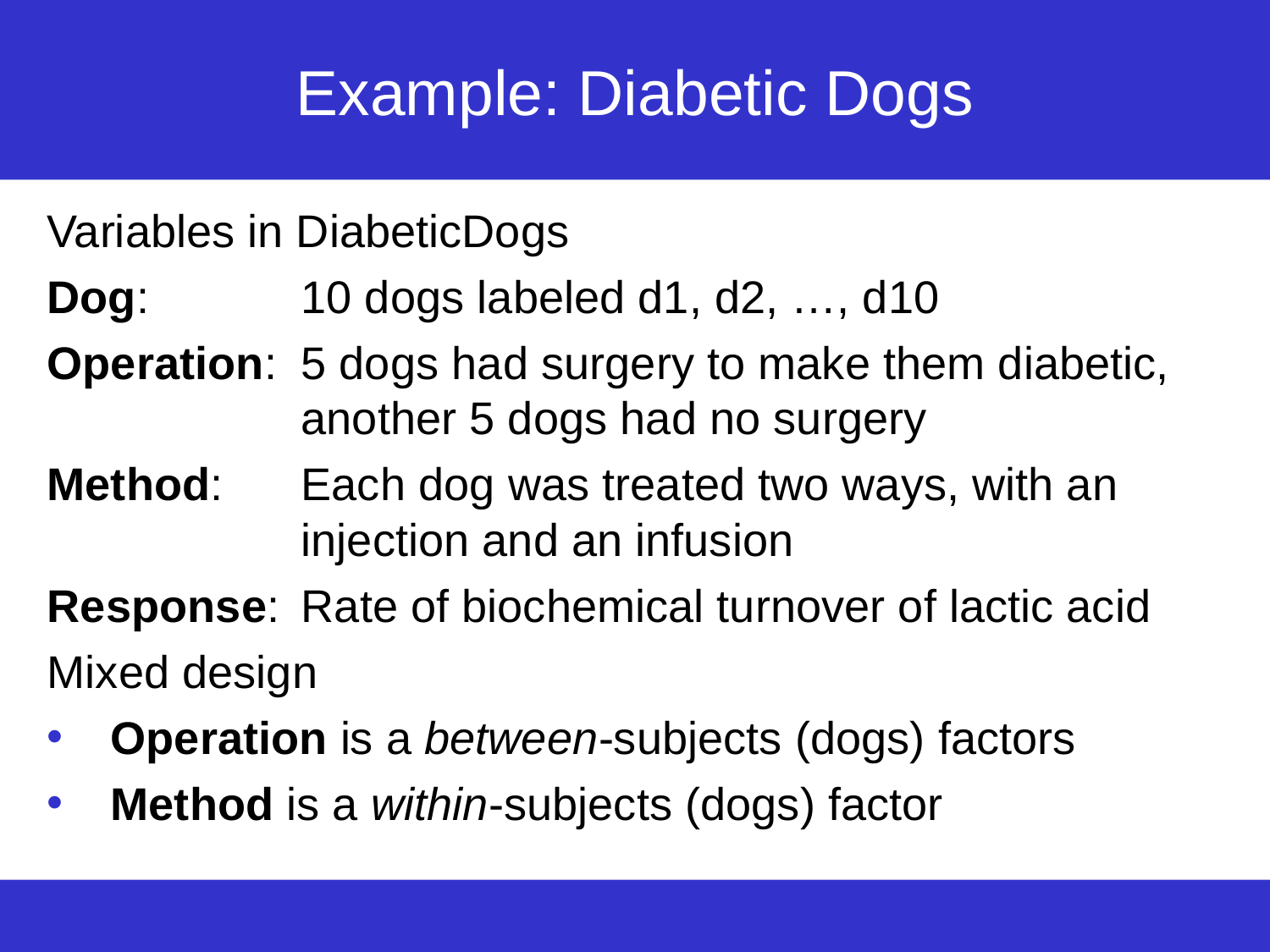

# Example: Diabetic Dogs
Variables in DiabeticDogs
Dog:		10 dogs labeled d1, d2, …, d10
Operation:	5 dogs had surgery to make them diabetic, 			another 5 dogs had no surgery
Method:	Each dog was treated two ways, with an 			injection and an infusion
Response:	Rate of biochemical turnover of lactic acid
Mixed design
Operation is a between-subjects (dogs) factors
Method is a within-subjects (dogs) factor